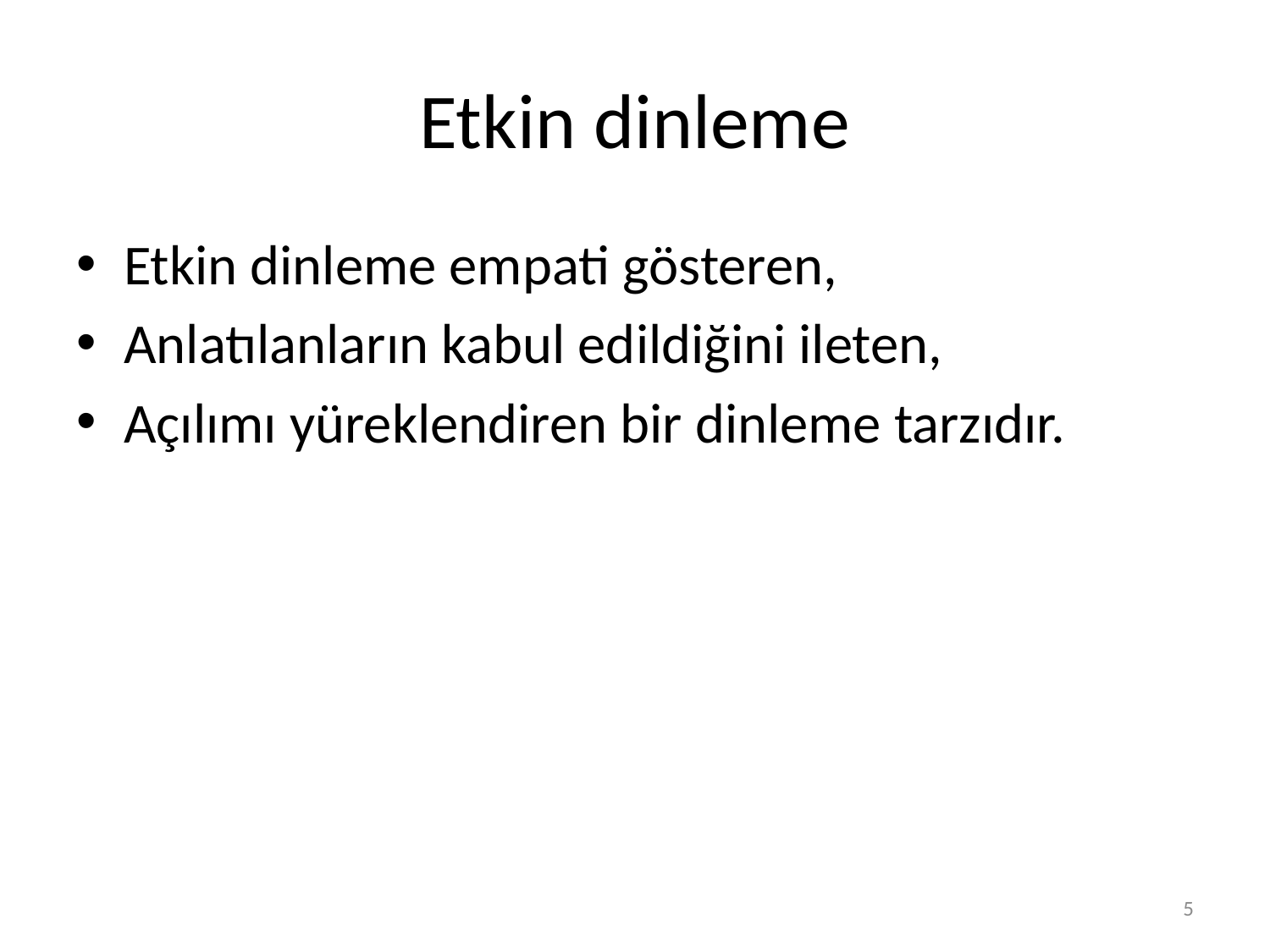

# Etkin dinleme
Etkin dinleme empati gösteren,
Anlatılanların kabul edildiğini ileten,
Açılımı yüreklendiren bir dinleme tarzıdır.
5